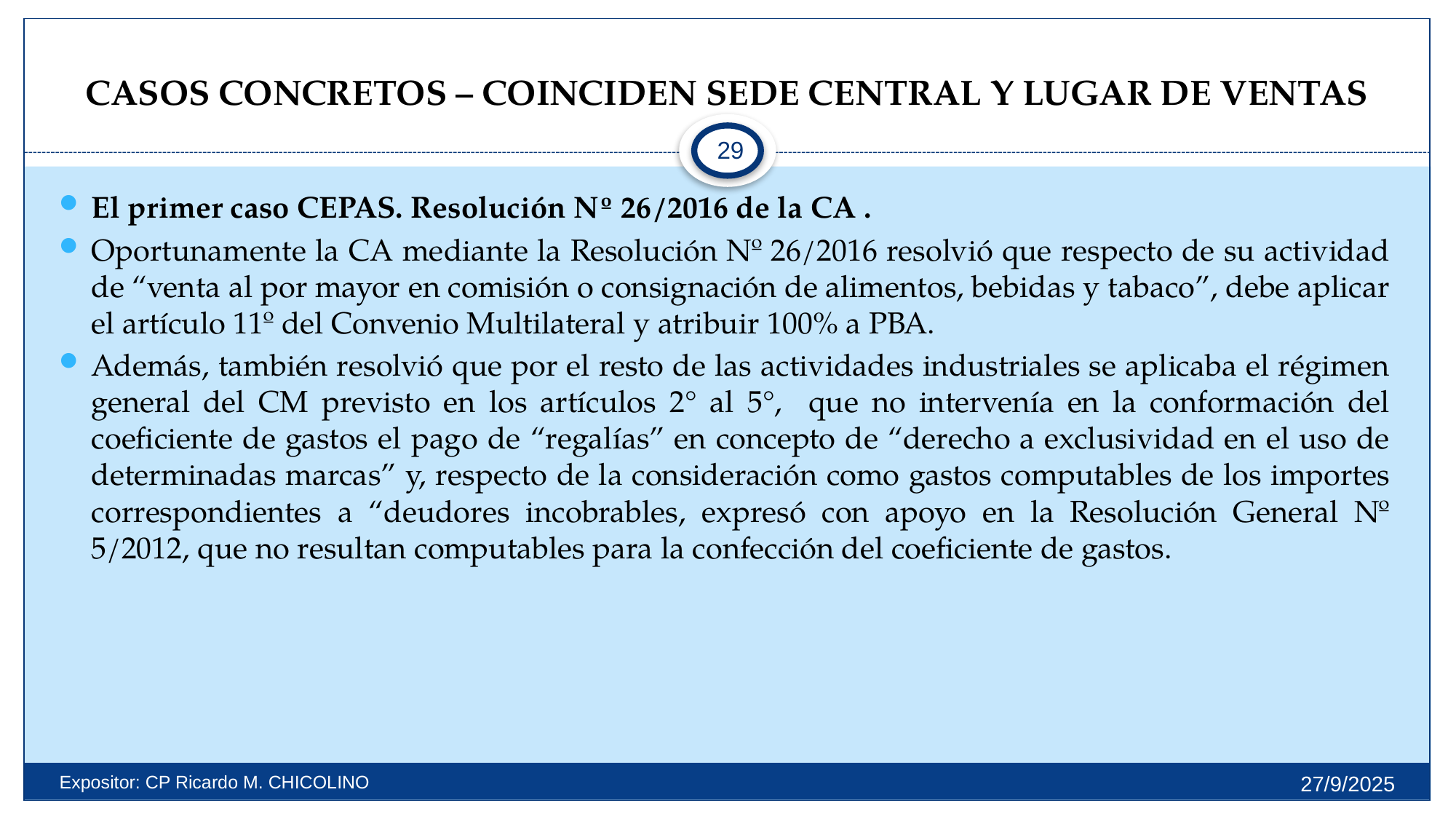

# CASOS CONCRETOS – COINCIDEN SEDE CENTRAL Y LUGAR DE VENTAS
29
El primer caso CEPAS. Resolución Nº 26/2016 de la CA .
Oportunamente la CA mediante la Resolución Nº 26/2016 resolvió que respecto de su actividad de “venta al por mayor en comisión o consignación de alimentos, bebidas y tabaco”, debe aplicar el artículo 11º del Convenio Multilateral y atribuir 100% a PBA.
Además, también resolvió que por el resto de las actividades industriales se aplicaba el régimen general del CM previsto en los artículos 2° al 5°,  que no intervenía en la conformación del coeficiente de gastos el pago de “regalías” en concepto de “derecho a exclusividad en el uso de determinadas marcas” y, respecto de la consideración como gastos computables de los importes correspondientes a “deudores incobrables, expresó con apoyo en la Resolución General Nº 5/2012, que no resultan computables para la confección del coeficiente de gastos.

27/9/2025
Expositor: CP Ricardo M. CHICOLINO